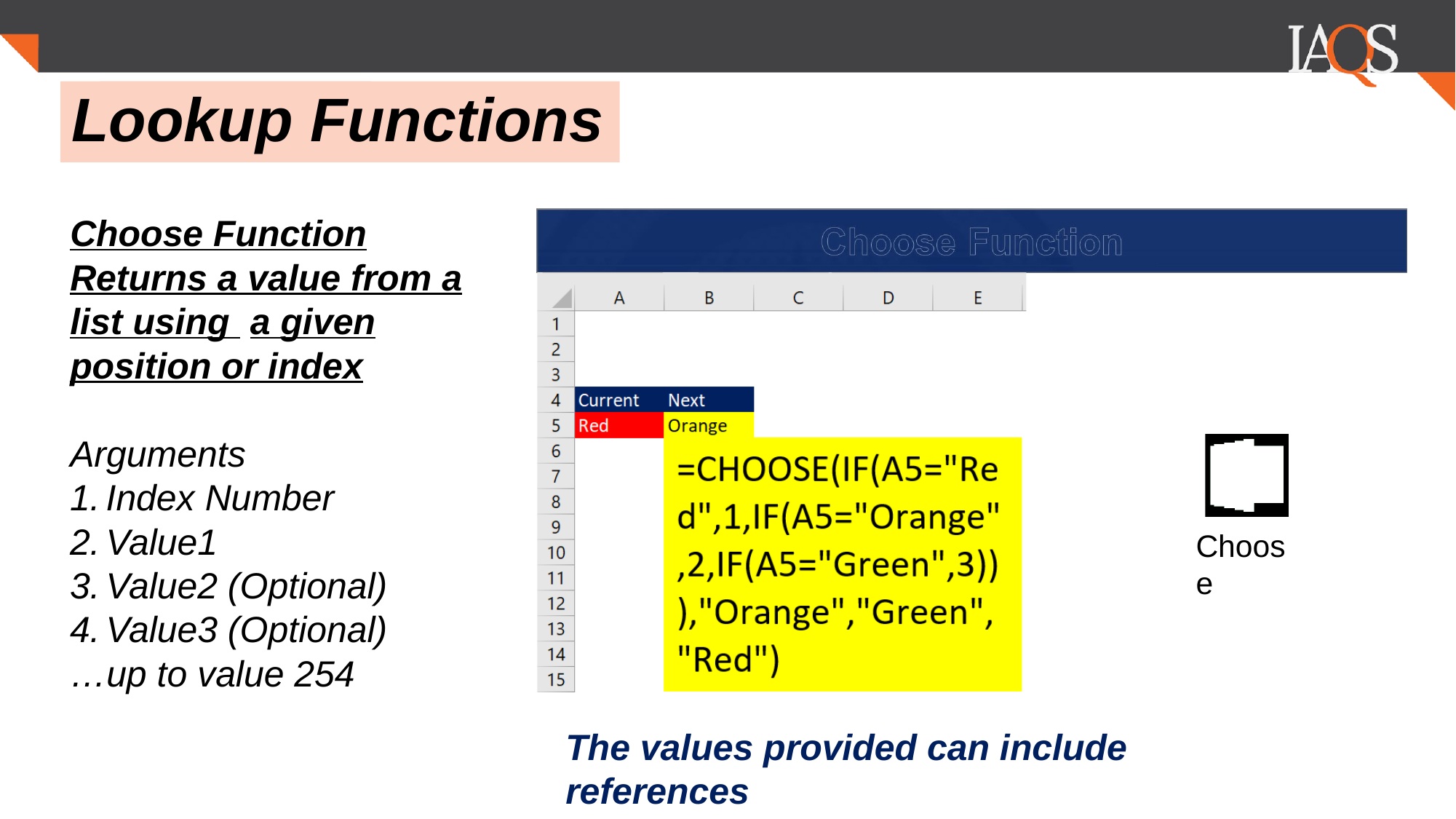

.

# Lookup Functions
Choose Function
Returns a value from a list using  a given position or index

Arguments
Index Number
Value1
Value2 (Optional)
Value3 (Optional)
…up to value 254

Choose
The values provided can include references